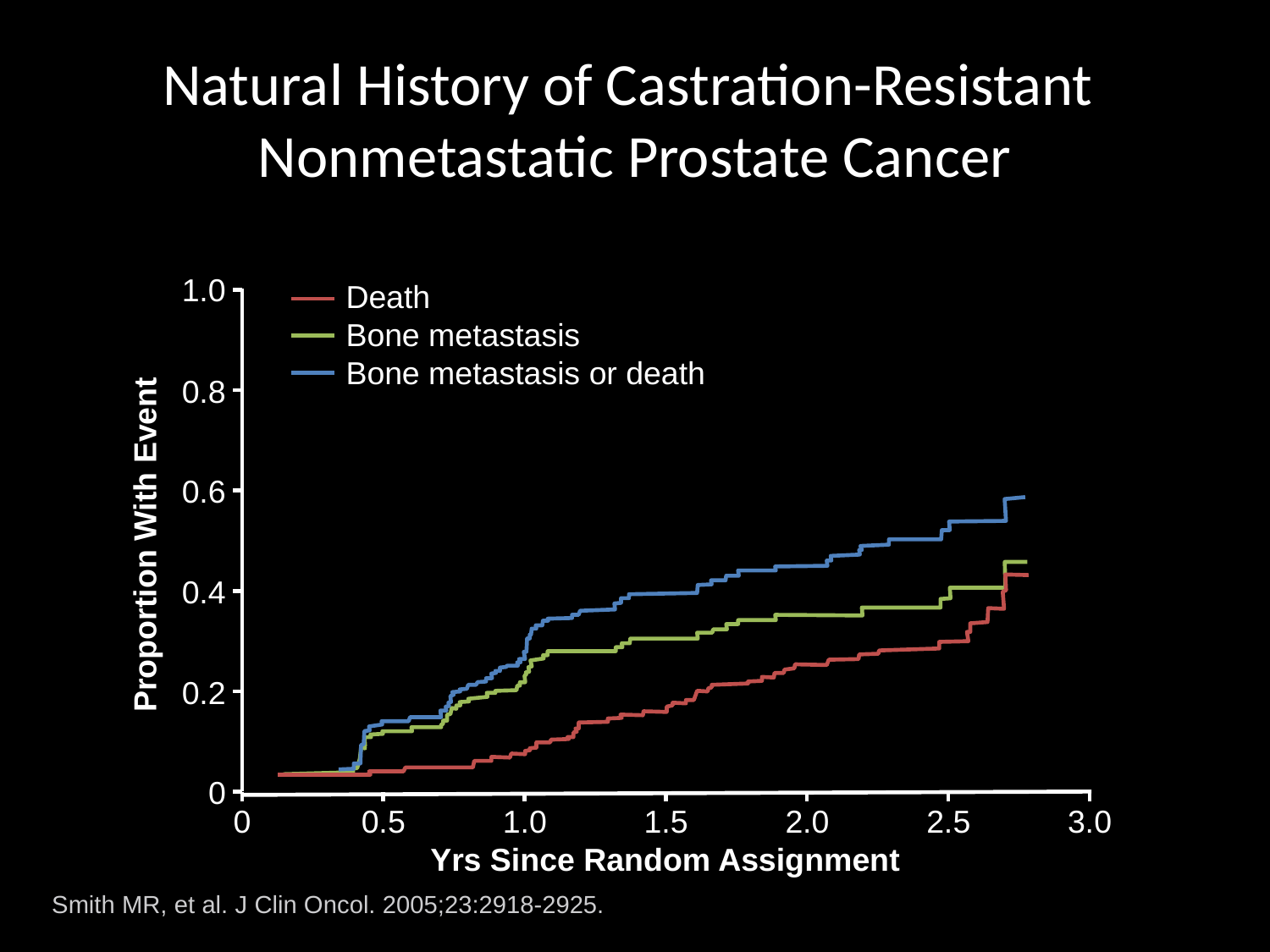

# Natural History of Castration-Resistant Nonmetastatic Prostate Cancer
1.0
Death
Bone metastasis
Bone metastasis or death
0.8
0.6

Proportion With Event

0.4

0.2
0
0
0.5
1.0
1.5
2.0
2.5
3.0
Yrs Since Random Assignment
Smith MR, et al. J Clin Oncol. 2005;23:2918-2925.